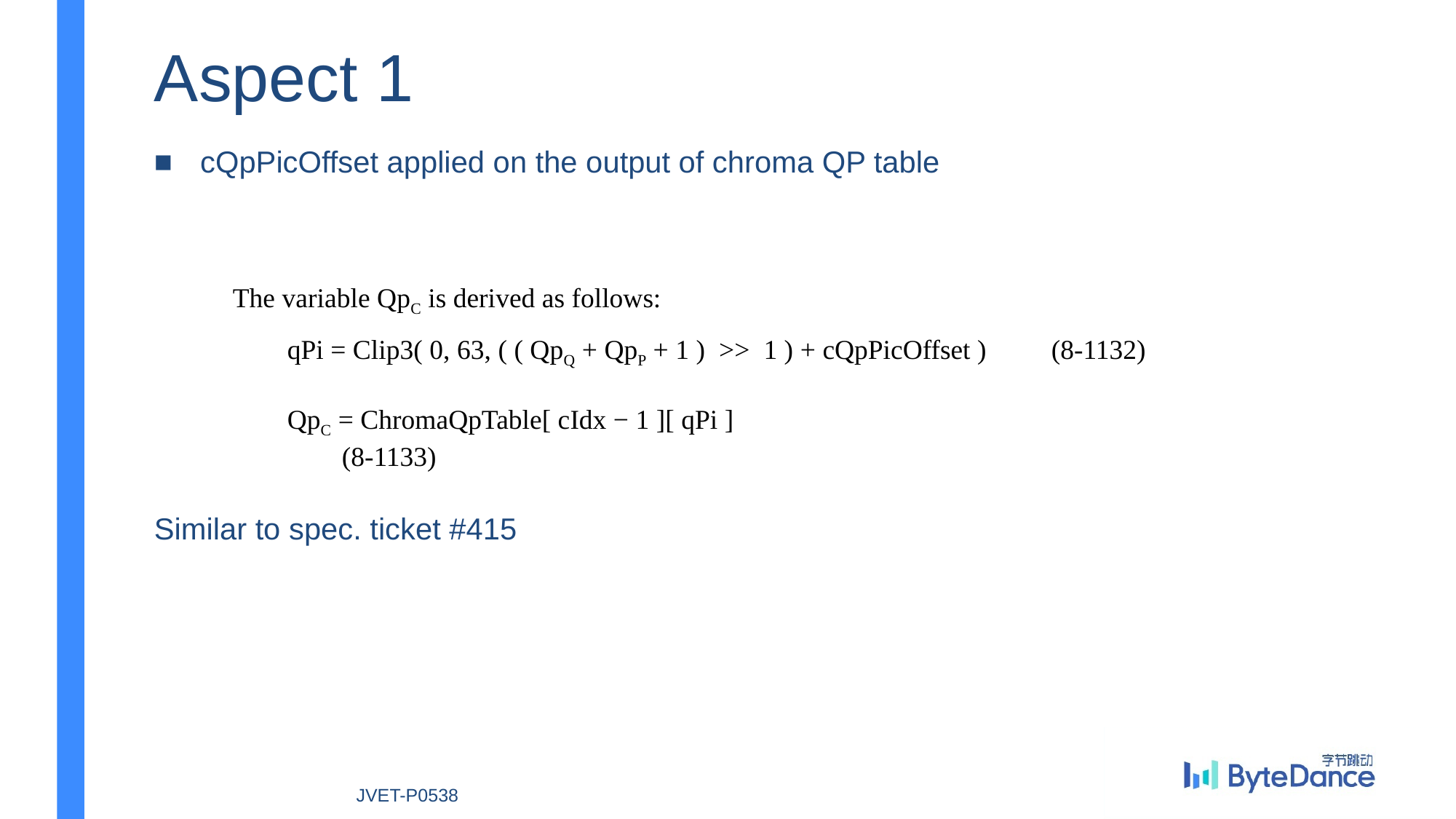

# Aspect 1
cQpPicOffset applied on the output of chroma QP table

Similar to spec. ticket #415
The variable QpC is derived as follows:
qPi = Clip3( 0, 63, ( ( QpQ + QpP + 1 )  >>  1 ) + cQpPicOffset )			(8‑1132)
QpC = ChromaQpTable[ cIdx − 1 ][ qPi ]						(8‑1133)
JVET-P0538